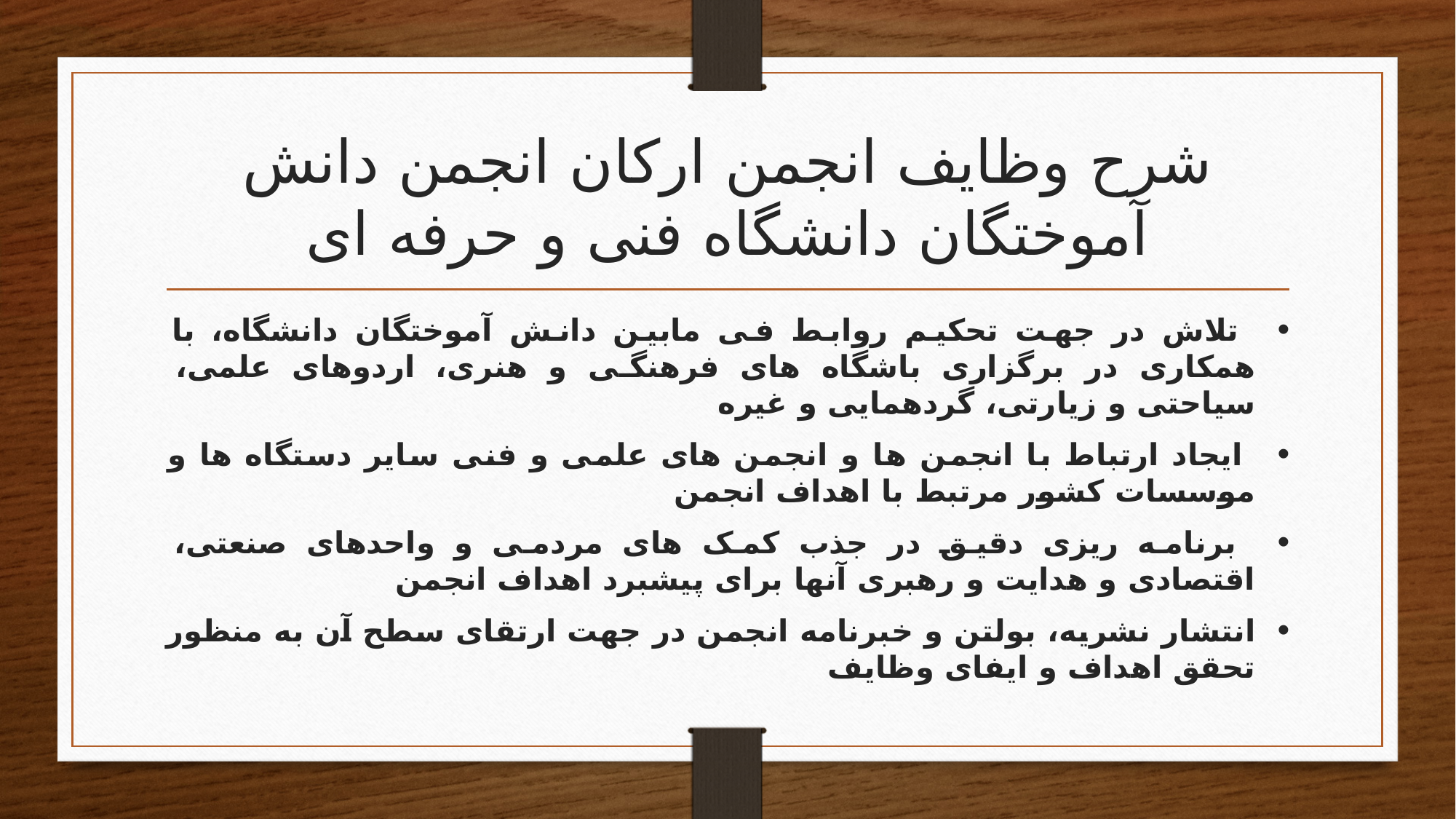

# شرح وظایف انجمن ارکان انجمن دانش آموختگان دانشگاه فنی و حرفه ای
 تلاش در جهت تحکیم روابط فی مابین دانش آموختگان دانشگاه، با همکاری در برگزاری باشگاه های فرهنگی و هنری، اردوهای علمی، سیاحتی و زیارتی، گردهمایی و غیره
 ایجاد ارتباط با انجمن ها و انجمن های علمی و فنی سایر دستگاه ها و موسسات کشور مرتبط با اهداف انجمن
 برنامه ریزی دقیق در جذب کمک های مردمی و واحدهای صنعتی، اقتصادی و هدایت و رهبری آنها برای پیشبرد اهداف انجمن
انتشار نشریه، بولتن و خبرنامه انجمن در جهت ارتقای سطح آن به منظور تحقق اهداف و ایفای وظایف